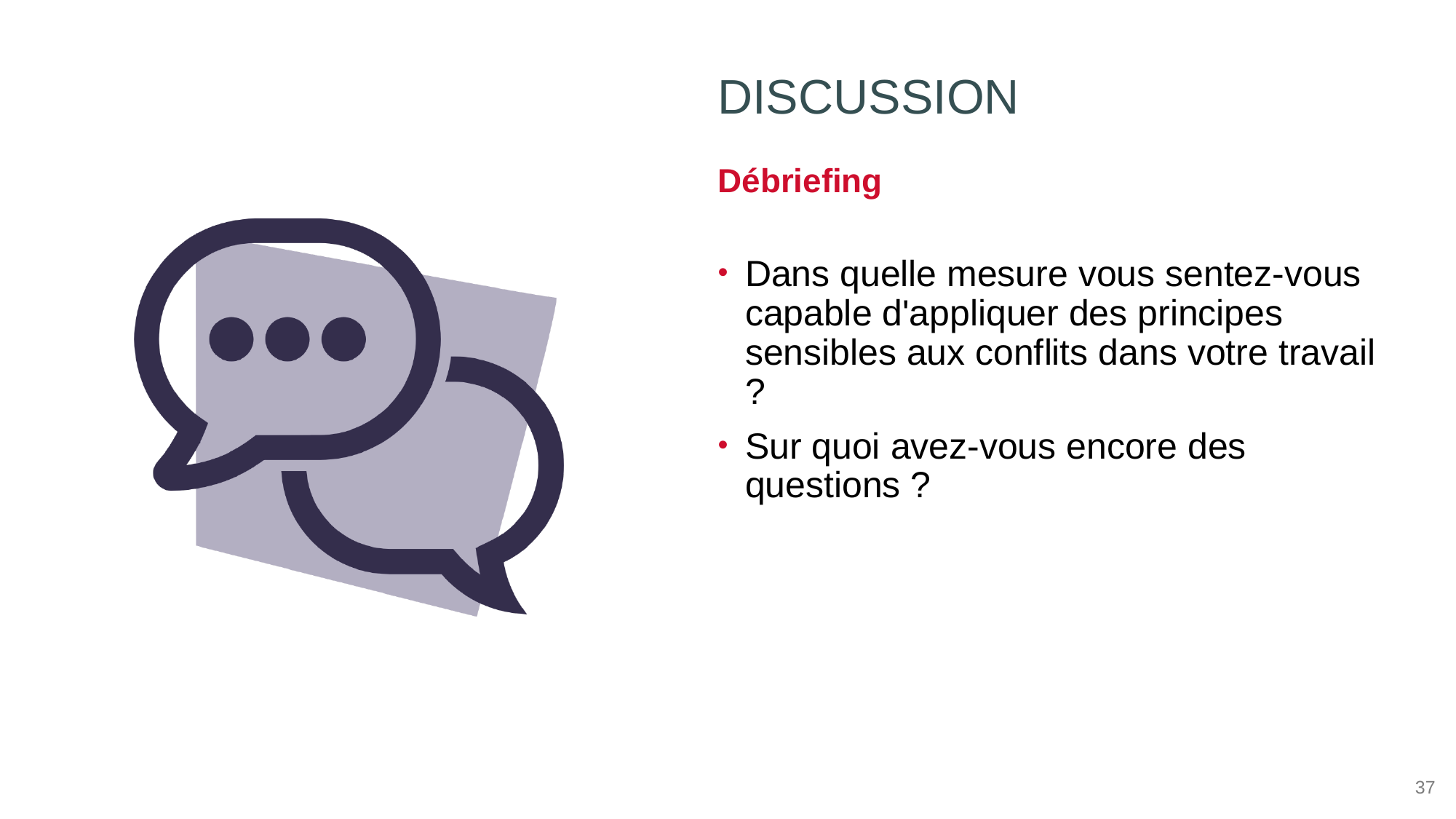

Débriefing
Dans quelle mesure vous sentez-vous capable d'appliquer des principes sensibles aux conflits dans votre travail ?
Sur quoi avez-vous encore des questions ?

37